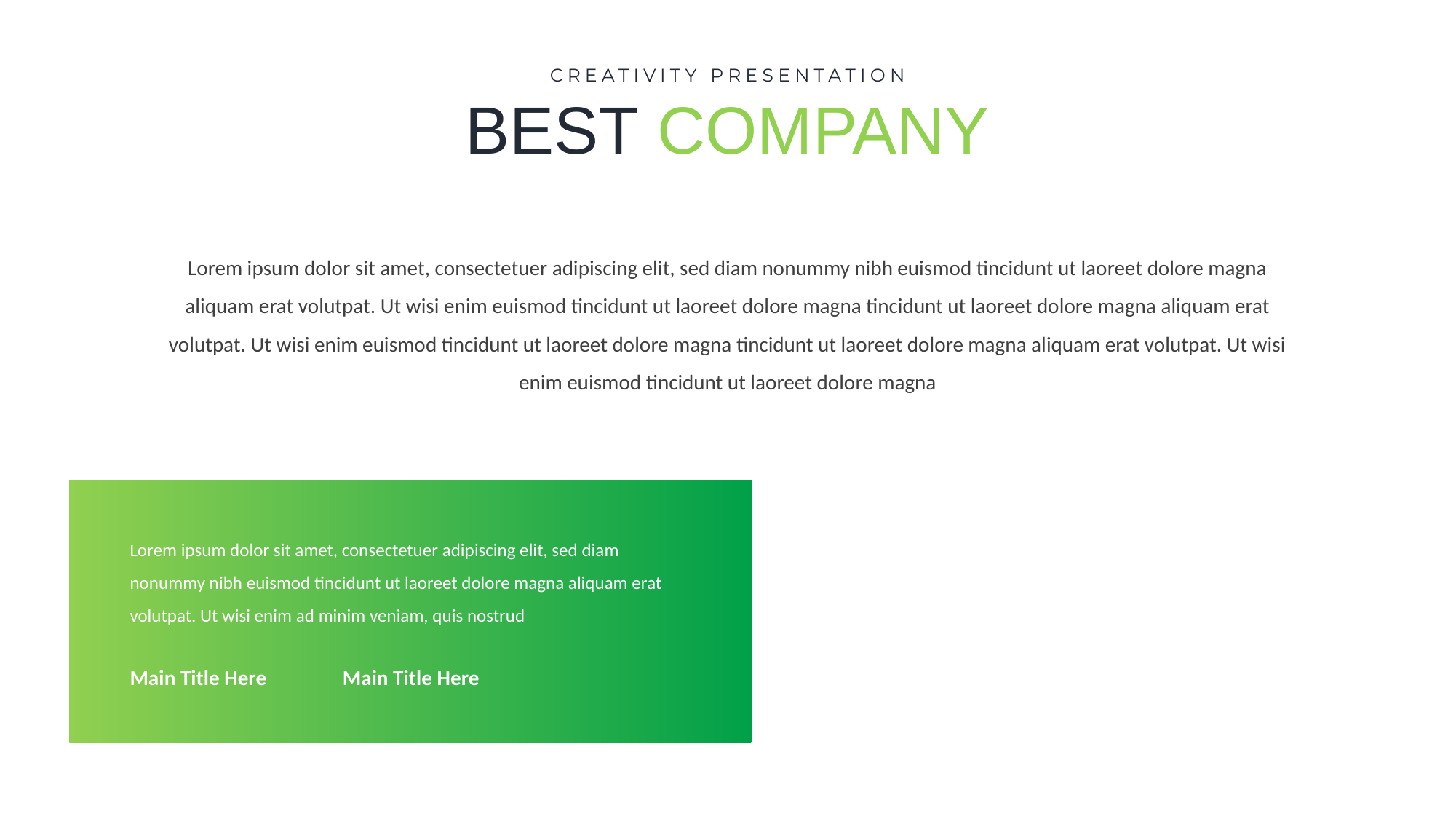

CREATIVITY PRESENTATION
BEST COMPANY
Lorem ipsum dolor sit amet, consectetuer adipiscing elit, sed diam nonummy nibh euismod tincidunt ut laoreet dolore magna aliquam erat volutpat. Ut wisi enim euismod tincidunt ut laoreet dolore magna tincidunt ut laoreet dolore magna aliquam erat volutpat. Ut wisi enim euismod tincidunt ut laoreet dolore magna tincidunt ut laoreet dolore magna aliquam erat volutpat. Ut wisi enim euismod tincidunt ut laoreet dolore magna

Lorem ipsum dolor sit amet, consectetuer adipiscing elit, sed diam nonummy nibh euismod tincidunt ut laoreet dolore magna aliquam erat volutpat. Ut wisi enim ad minim veniam, quis nostrud
Main Title Here
Main Title Here